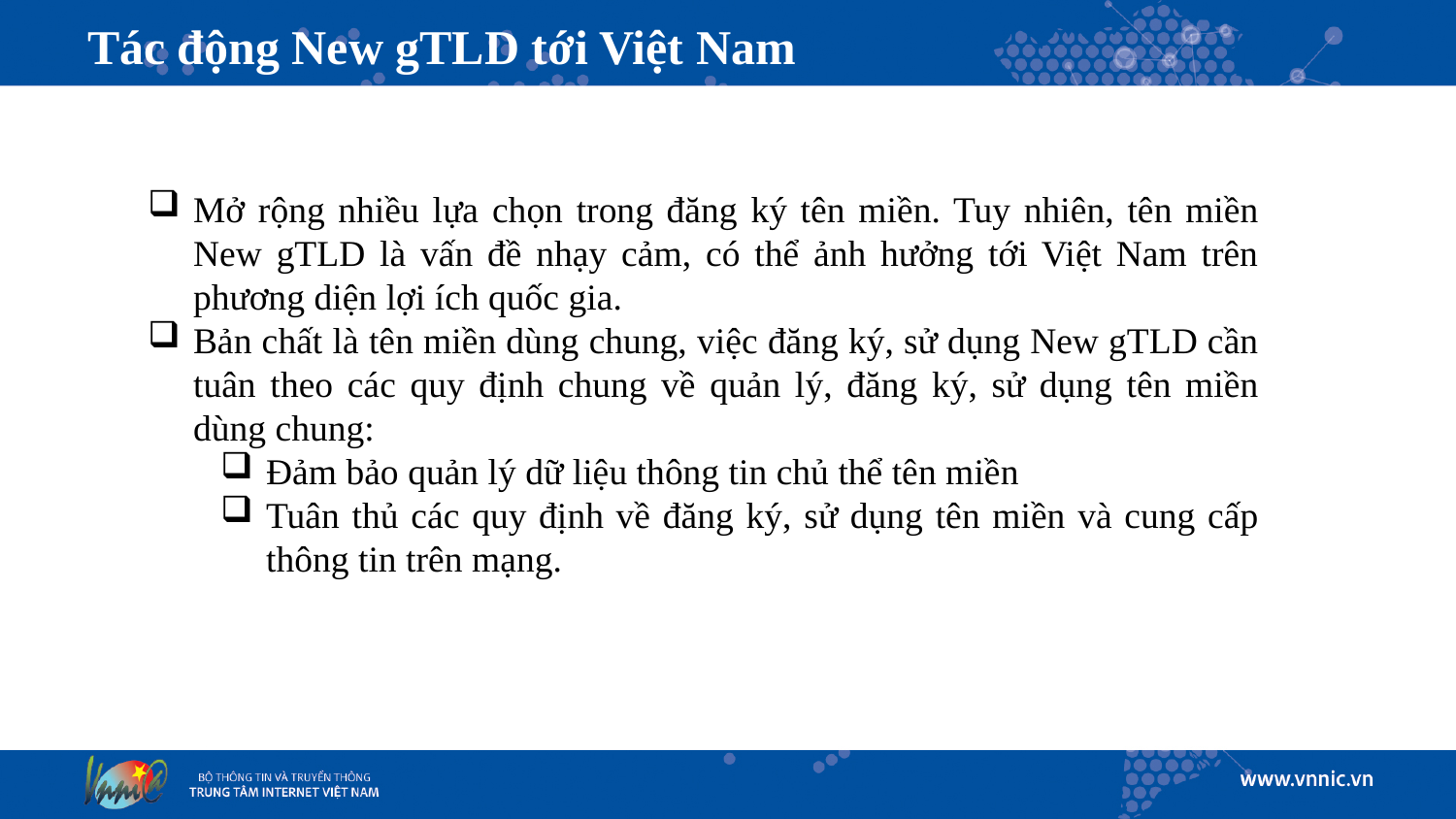

# Tác động New gTLD tới Việt Nam
Mở rộng nhiều lựa chọn trong đăng ký tên miền. Tuy nhiên, tên miền New gTLD là vấn đề nhạy cảm, có thể ảnh hưởng tới Việt Nam trên phương diện lợi ích quốc gia.
Bản chất là tên miền dùng chung, việc đăng ký, sử dụng New gTLD cần tuân theo các quy định chung về quản lý, đăng ký, sử dụng tên miền dùng chung:
Đảm bảo quản lý dữ liệu thông tin chủ thể tên miền
Tuân thủ các quy định về đăng ký, sử dụng tên miền và cung cấp thông tin trên mạng.